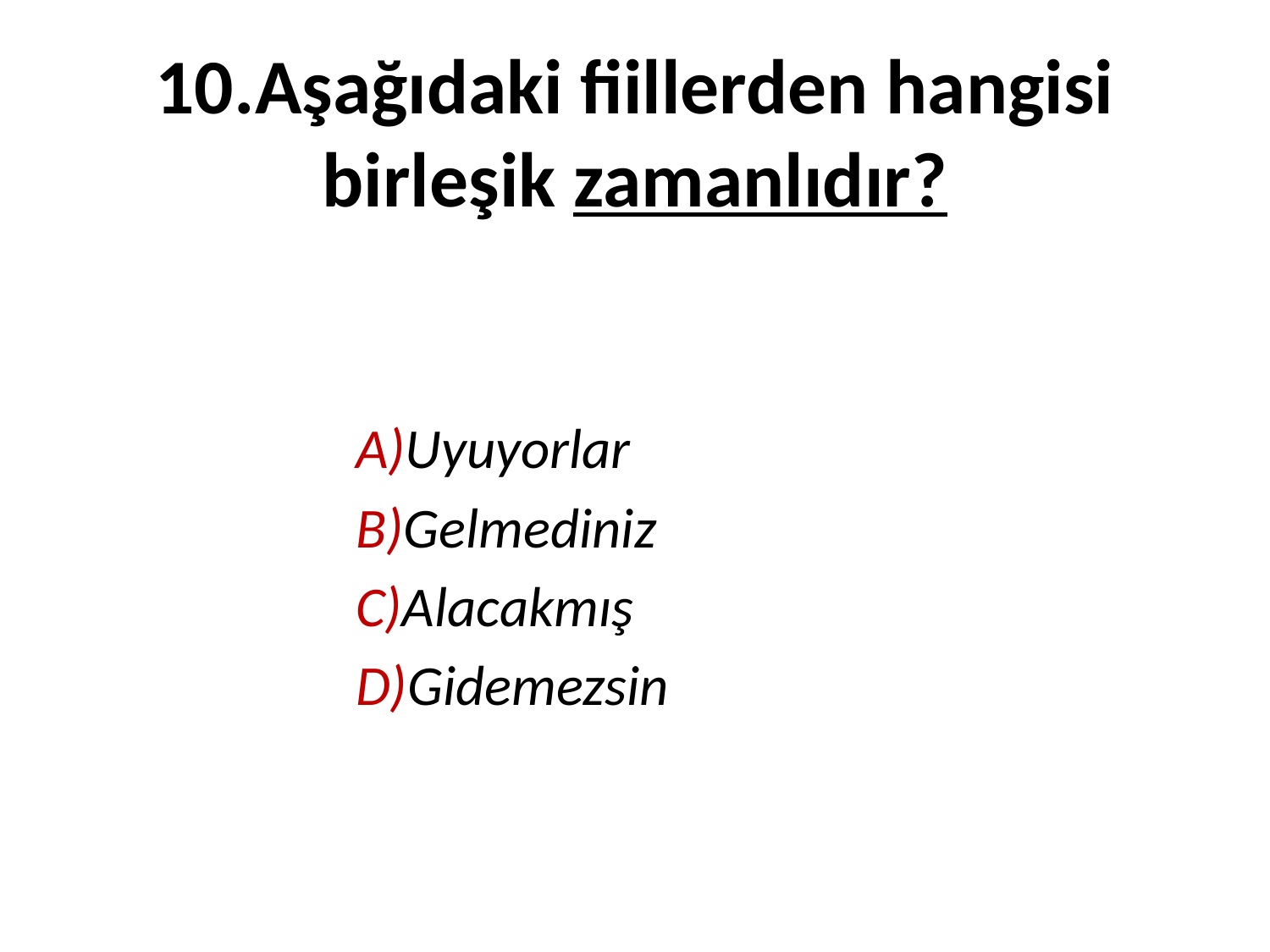

# 10.Aşağıdaki fiillerden hangisi birleşik zamanlıdır?

                      A)Uyuyorlar
                      B)Gelmediniz
                      C)Alacakmış
                      D)Gidemezsin